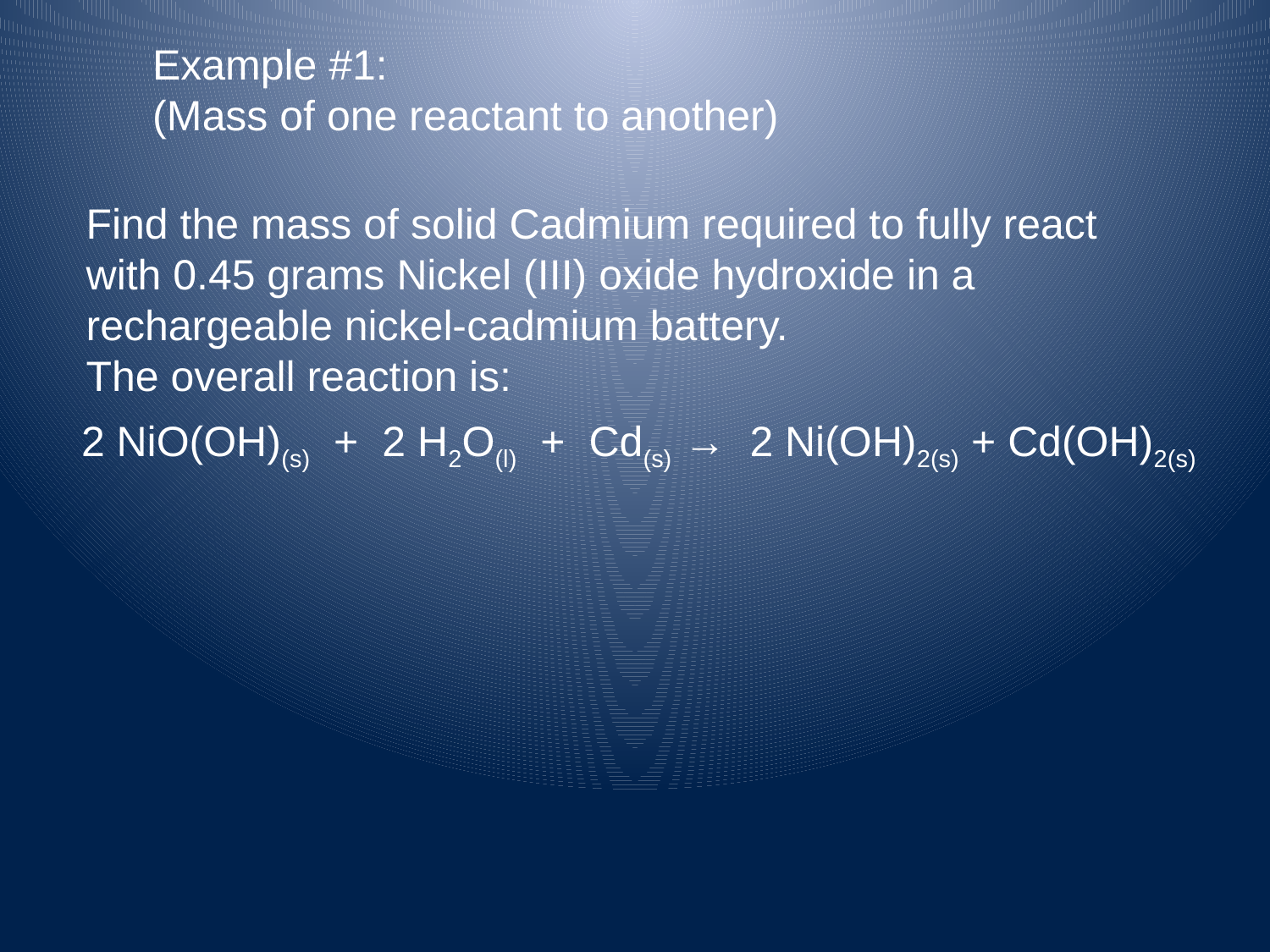

Example #1:
(Mass of one reactant to another)
Find the mass of solid Cadmium required to fully react
with 0.45 grams Nickel (III) oxide hydroxide in a
rechargeable nickel-cadmium battery.
The overall reaction is:
2 NiO(OH)(s)  +  2 H2O(l)  +  Cd(s) →  2 Ni(OH)2(s) + Cd(OH)2(s)